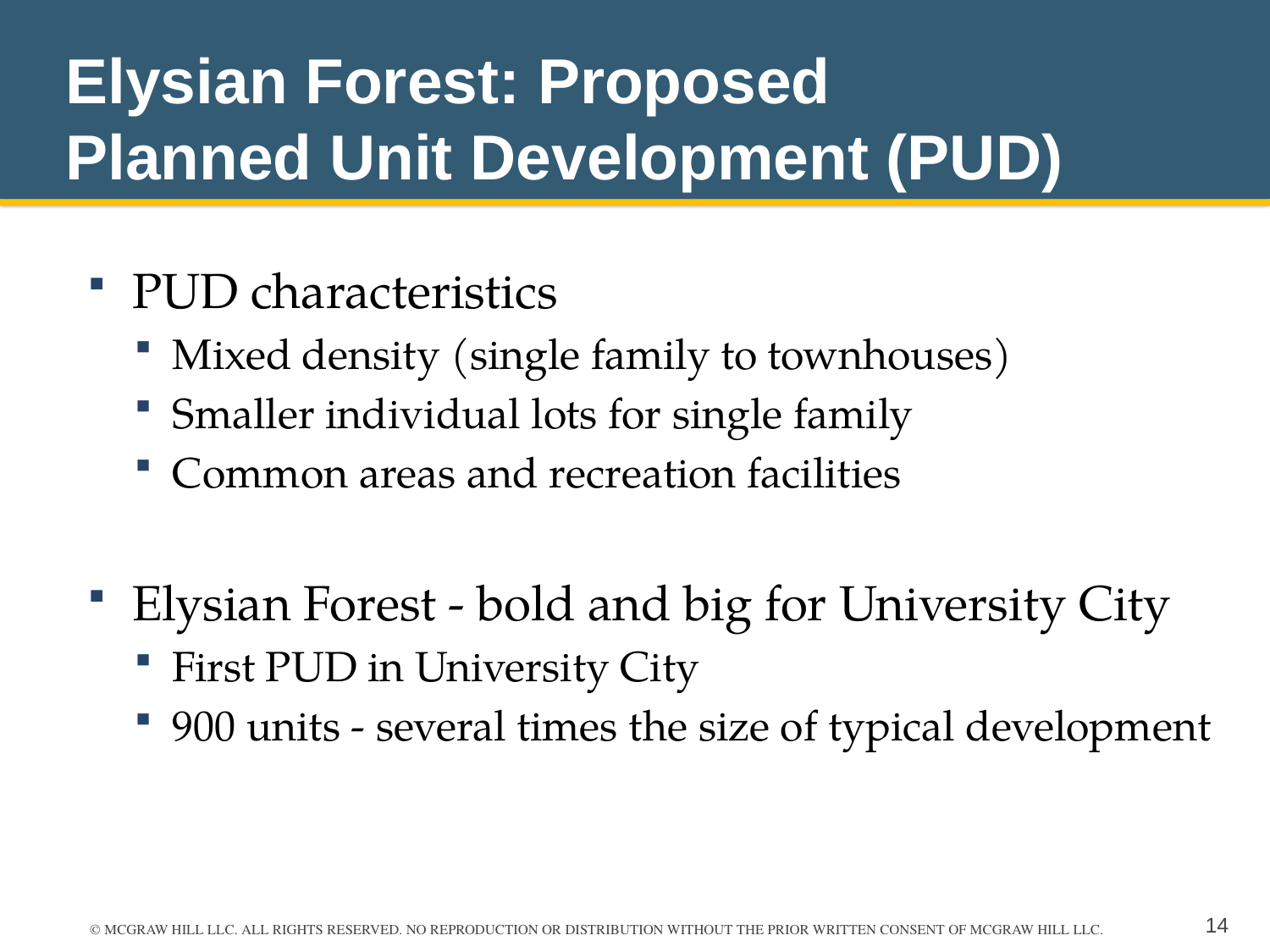

# Elysian Forest: Proposed Planned Unit Development (PUD)
PUD characteristics
Mixed density (single family to townhouses)
Smaller individual lots for single family
Common areas and recreation facilities

Elysian Forest - bold and big for University City
First PUD in University City
900 units - several times the size of typical development
© MCGRAW HILL LLC. ALL RIGHTS RESERVED. NO REPRODUCTION OR DISTRIBUTION WITHOUT THE PRIOR WRITTEN CONSENT OF MCGRAW HILL LLC.
14